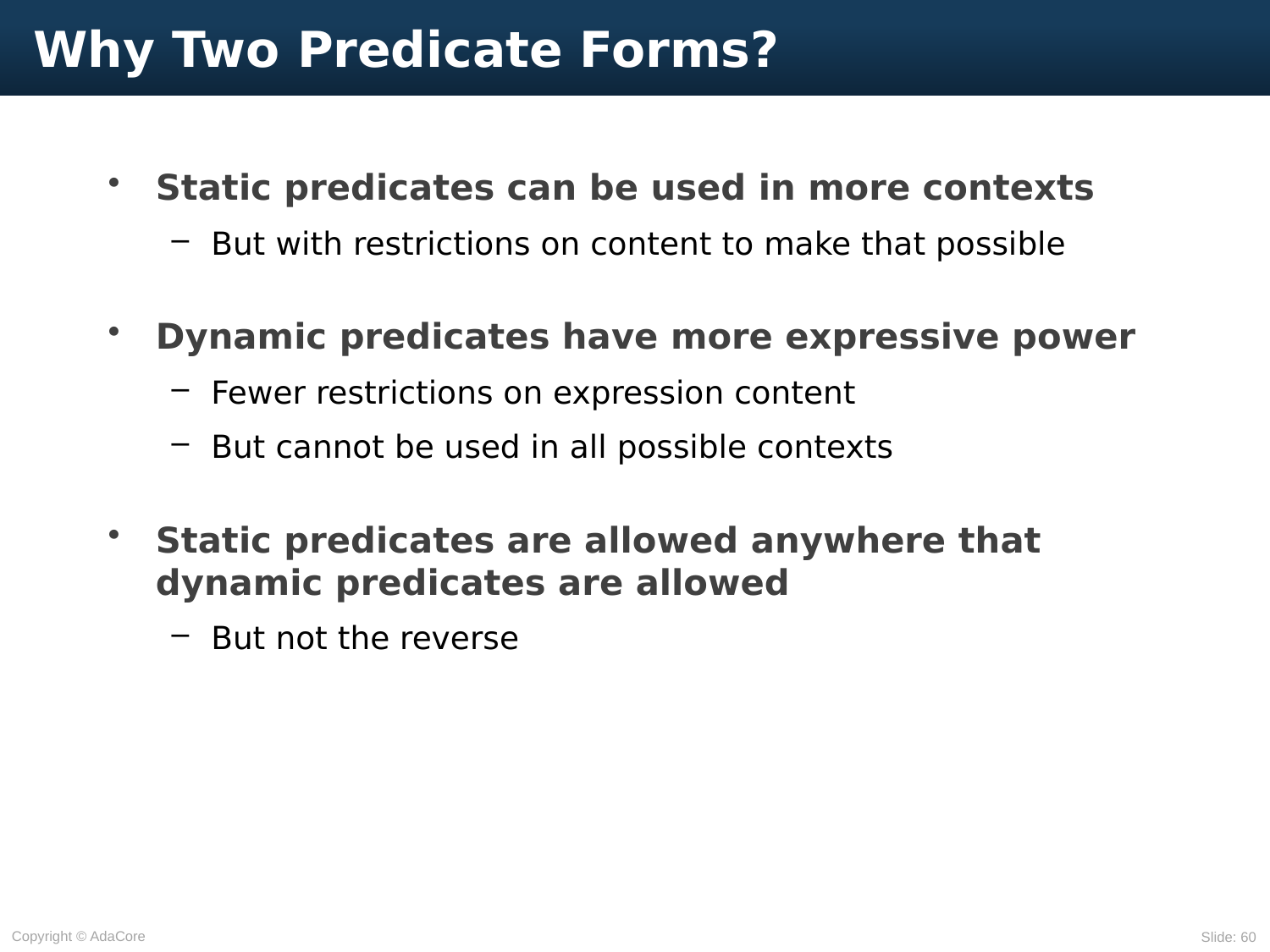

# Why Two Predicate Forms?
Static predicates can be used in more contexts
But with restrictions on content to make that possible
Dynamic predicates have more expressive power
Fewer restrictions on expression content
But cannot be used in all possible contexts
Static predicates are allowed anywhere that dynamic predicates are allowed
But not the reverse